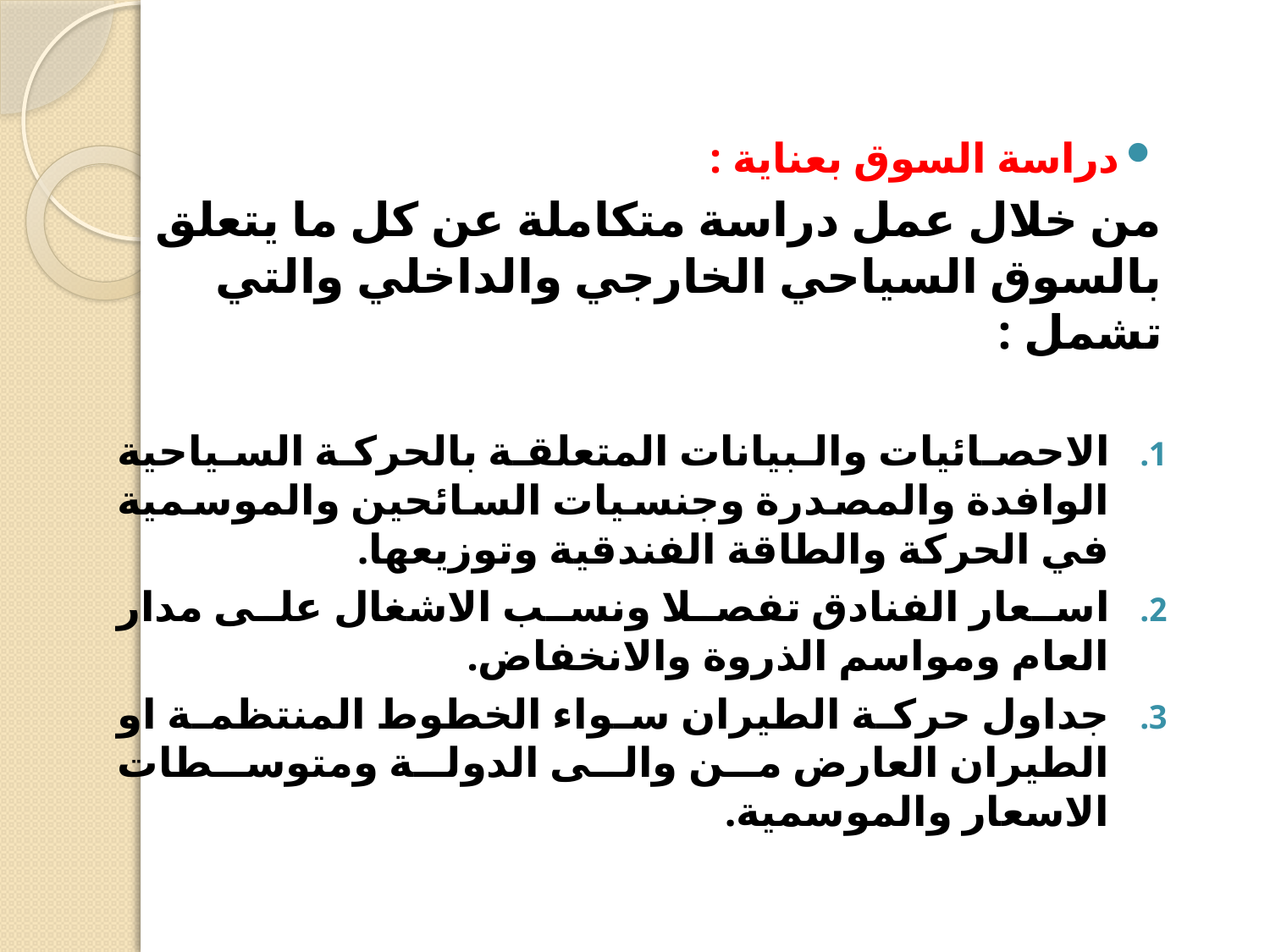

دراسة السوق بعناية :
من خلال عمل دراسة متكاملة عن كل ما يتعلق بالسوق السياحي الخارجي والداخلي والتي تشمل :

الاحصائيات والبيانات المتعلقة بالحركة السياحية الوافدة والمصدرة وجنسيات السائحين والموسمية في الحركة والطاقة الفندقية وتوزيعها.
اسعار الفنادق تفصلا ونسب الاشغال على مدار العام ومواسم الذروة والانخفاض.
جداول حركة الطيران سواء الخطوط المنتظمة او الطيران العارض من والى الدولة ومتوسطات الاسعار والموسمية.